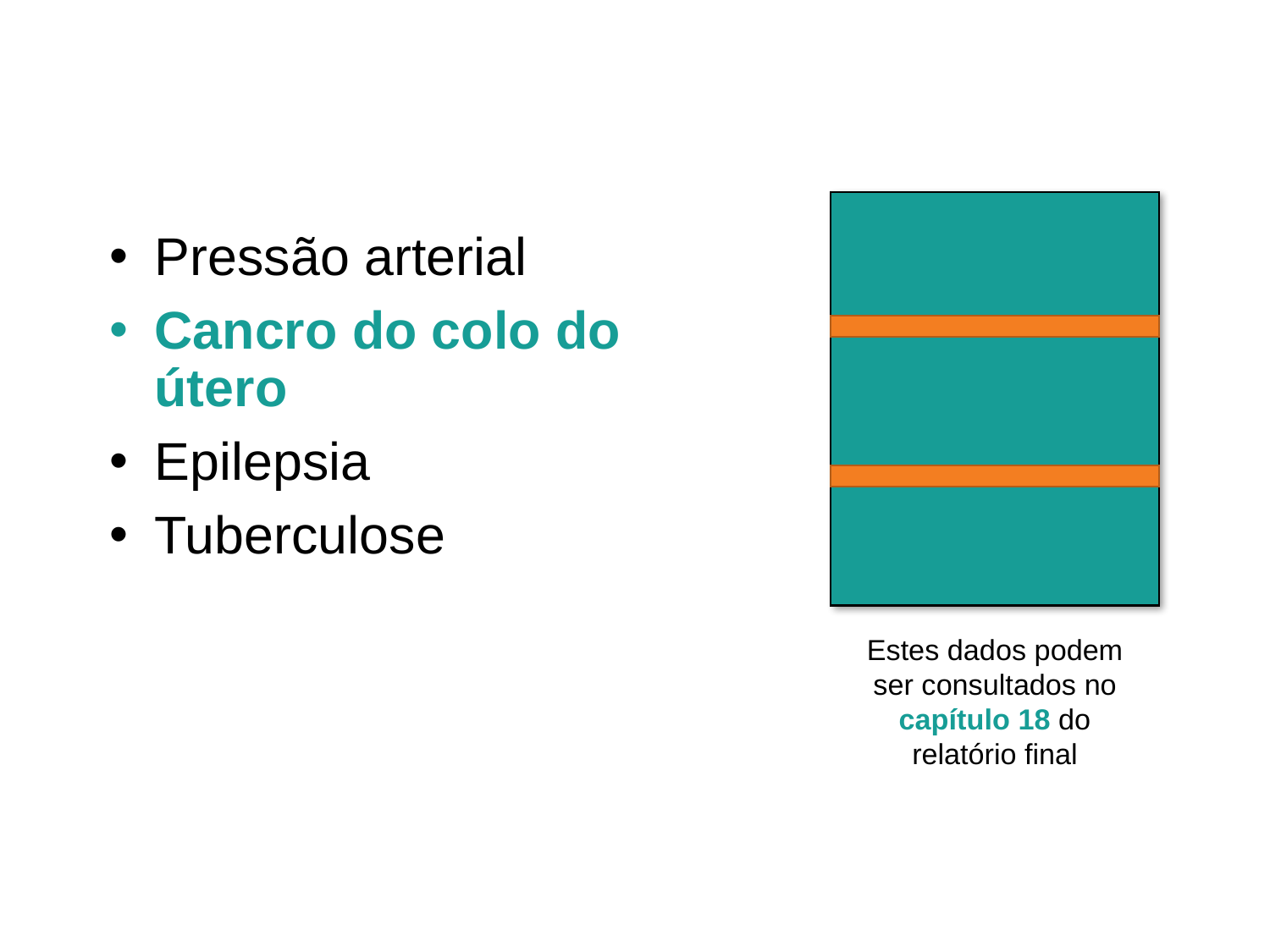

Pressão arterial
Cancro do colo do útero
Epilepsia
Tuberculose

Estes dados podem ser consultados no capítulo 18 do relatório final